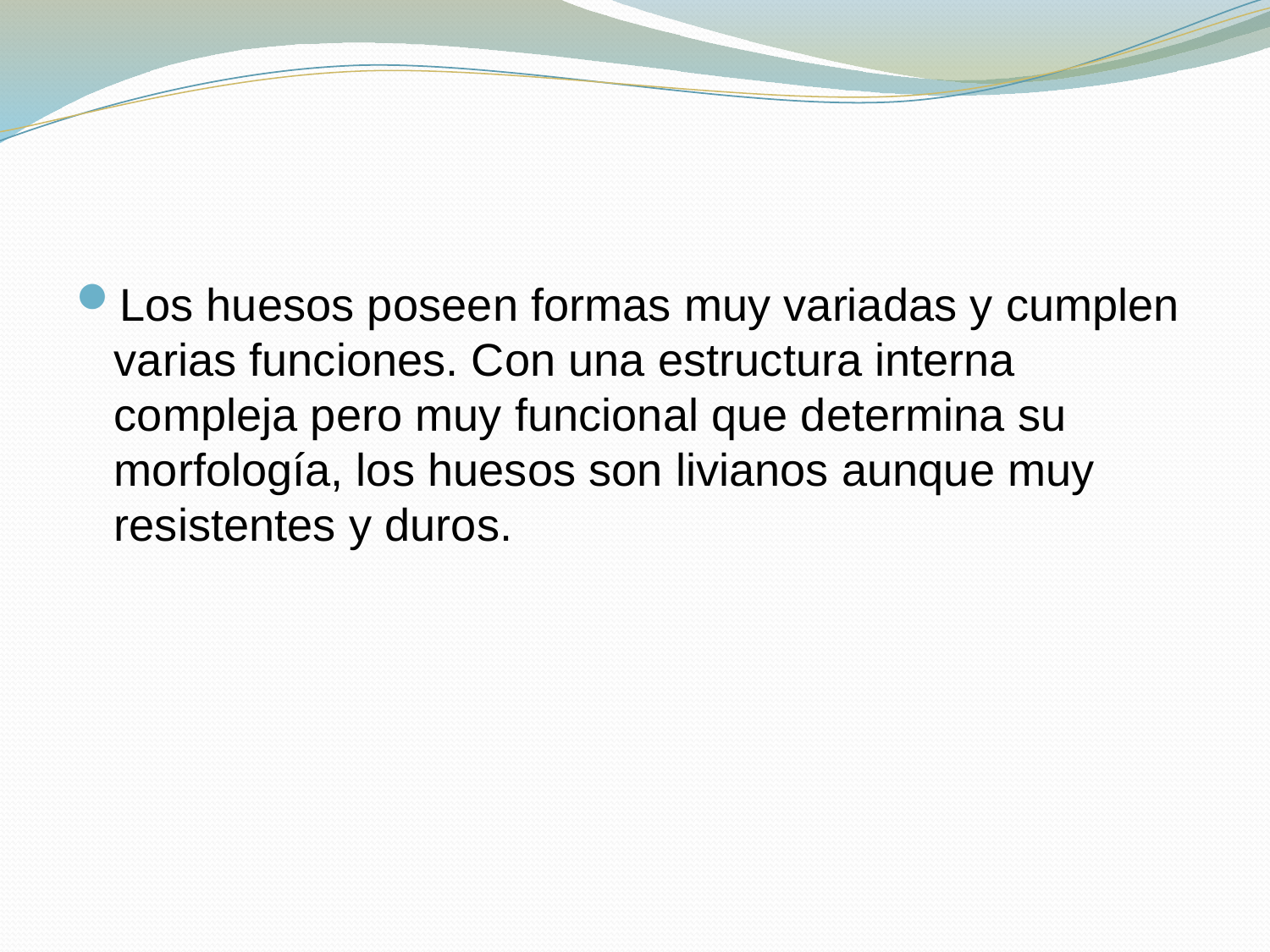

#
Los huesos poseen formas muy variadas y cumplen varias funciones. Con una estructura interna compleja pero muy funcional que determina su morfología, los huesos son livianos aunque muy resistentes y duros.